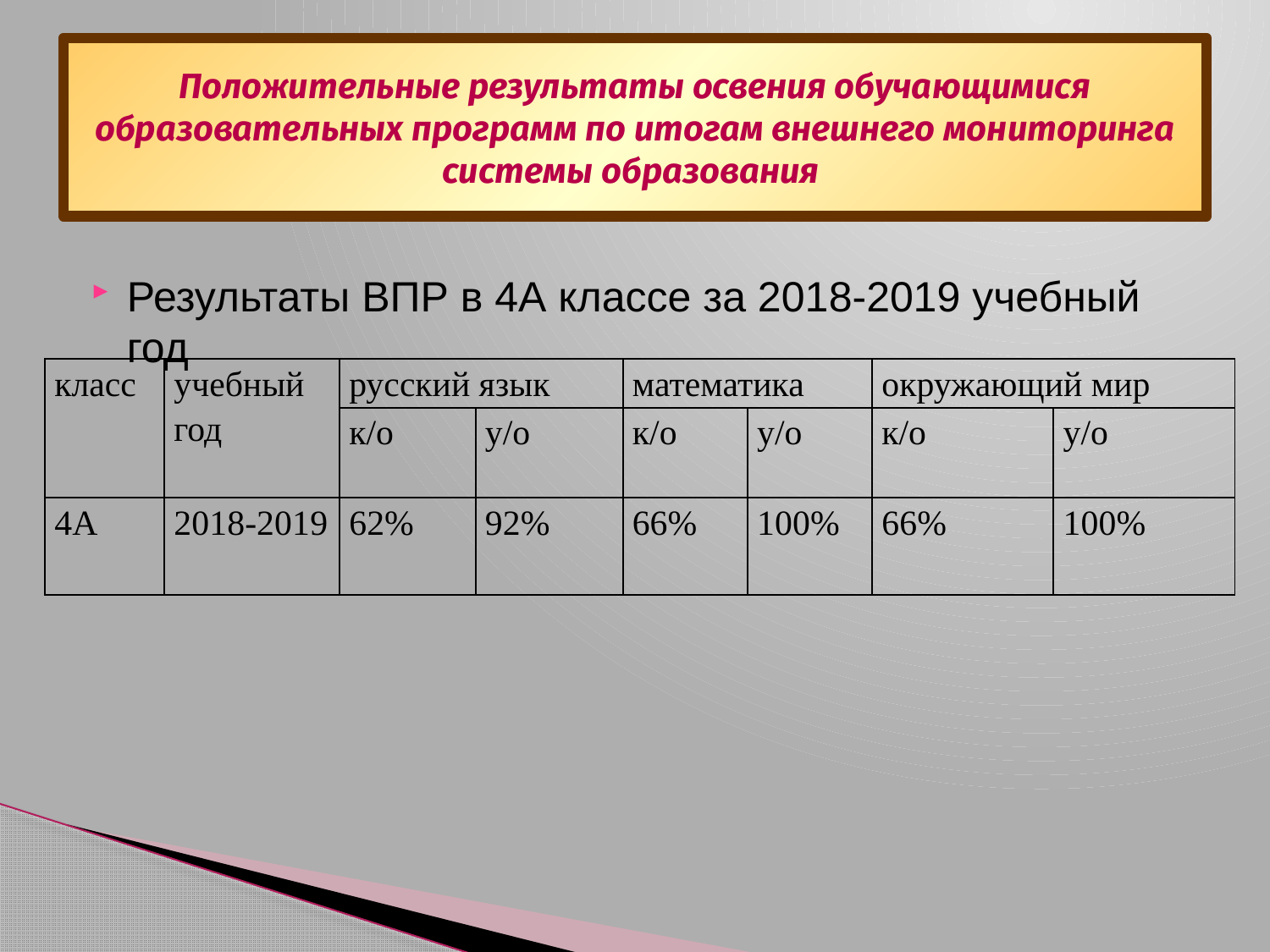

# Положительные результаты освения обучающимися образовательных программ по итогам внешнего мониторинга системы образования

Результаты ВПР в 4А классе за 2018-2019 учебный год
| класс | учебный год | русский язык |  | математика |  | окружающий мир |  |
| --- | --- | --- | --- | --- | --- | --- | --- |
|  |  | к/о | у/о | к/о | у/о | к/о | у/о |
| 4А | 2018-2019 | 62% | 92% | 66% | 100% | 66% | 100% |